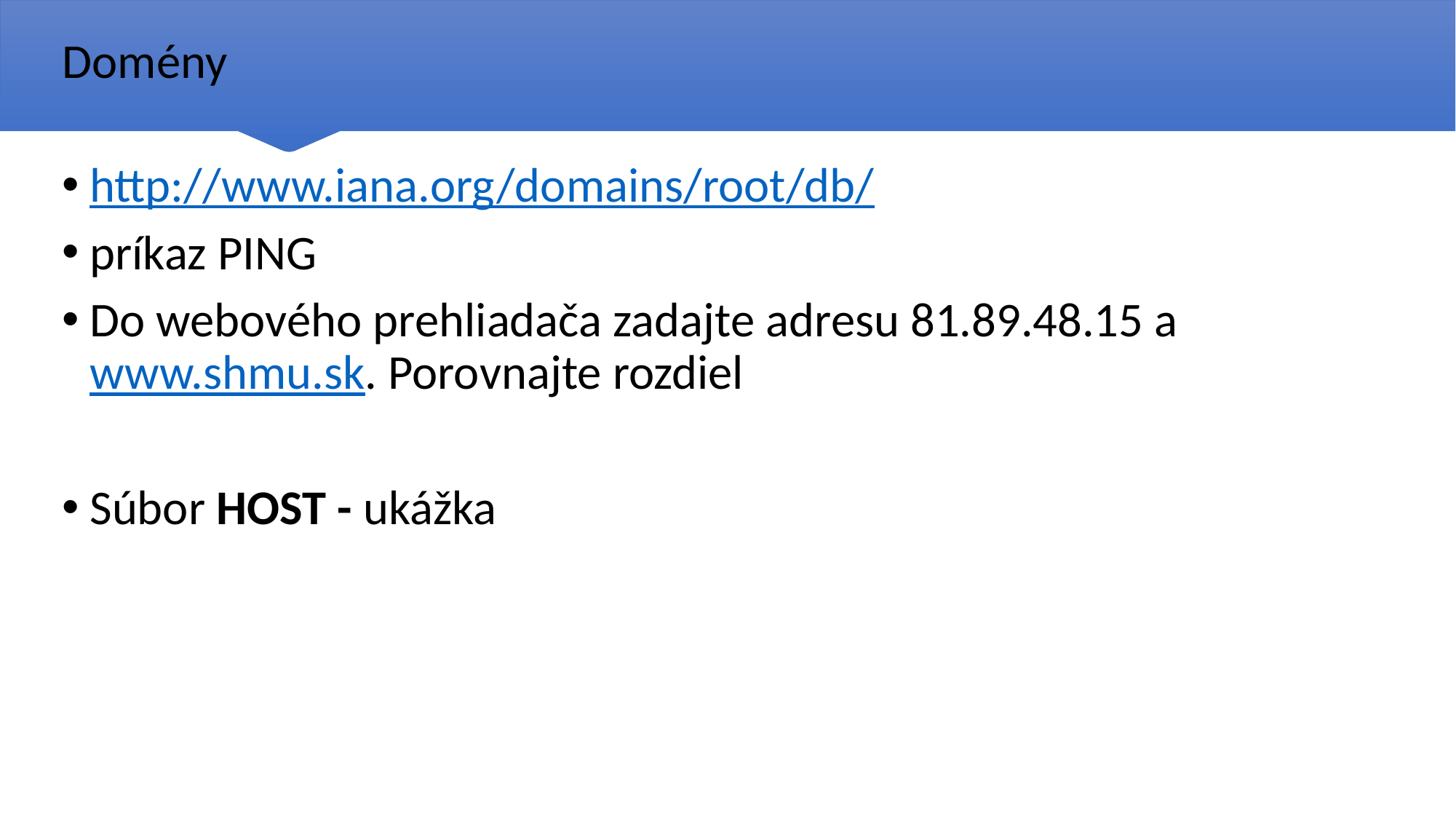

# Domény
http://www.iana.org/domains/root/db/
príkaz PING
Do webového prehliadača zadajte adresu 81.89.48.15 a www.shmu.sk. Porovnajte rozdiel

Súbor HOST - ukážka